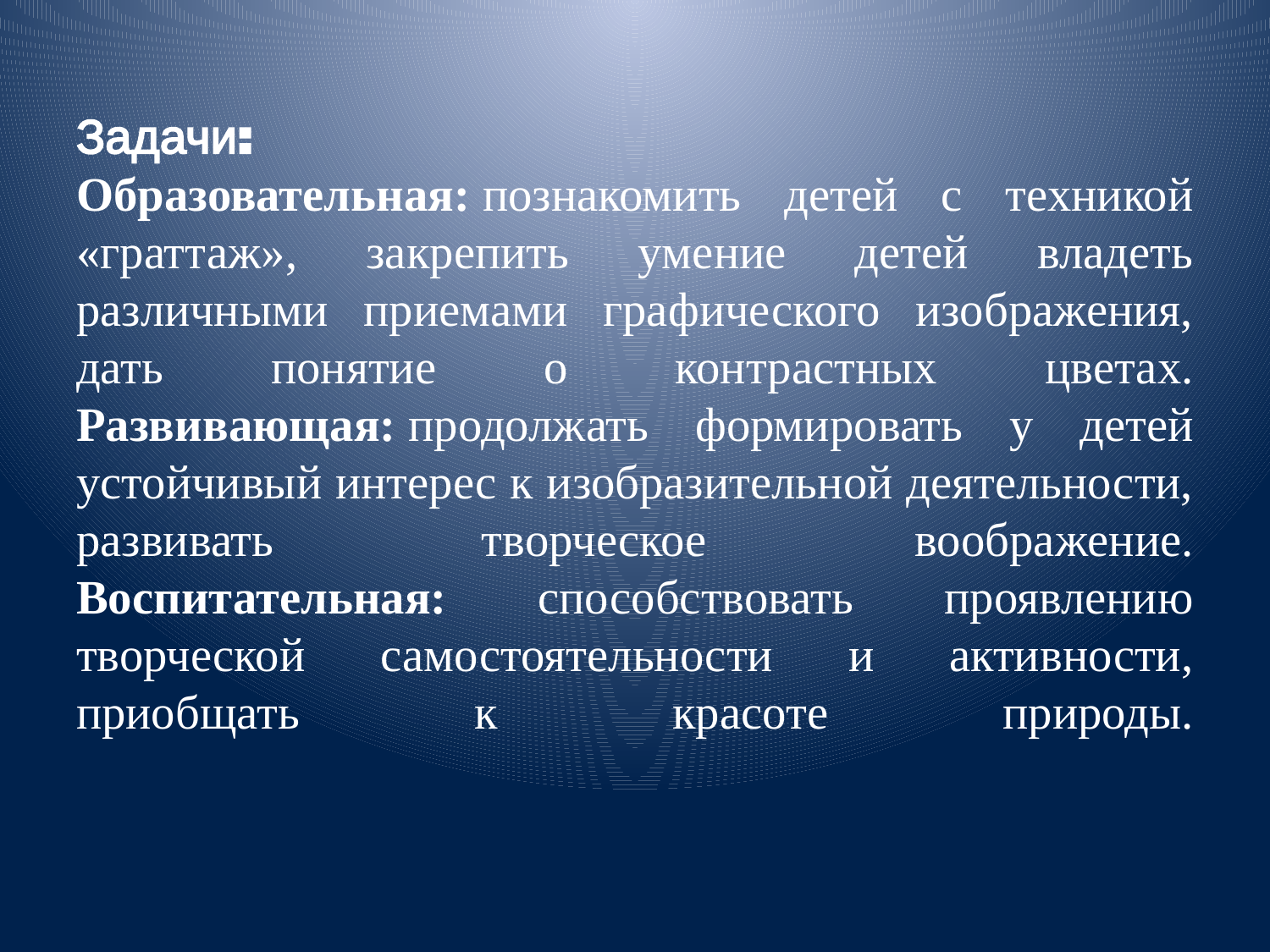

# Задачи: Образовательная: познакомить детей с техникой «граттаж», закрепить умение детей владеть различными приемами графического изображения, дать понятие о контрастных цветах. Развивающая: продолжать формировать у детей устойчивый интерес к изобразительной деятельности, развивать творческое воображение. Воспитательная: способствовать проявлению творческой самостоятельности и активности, приобщать к красоте природы.